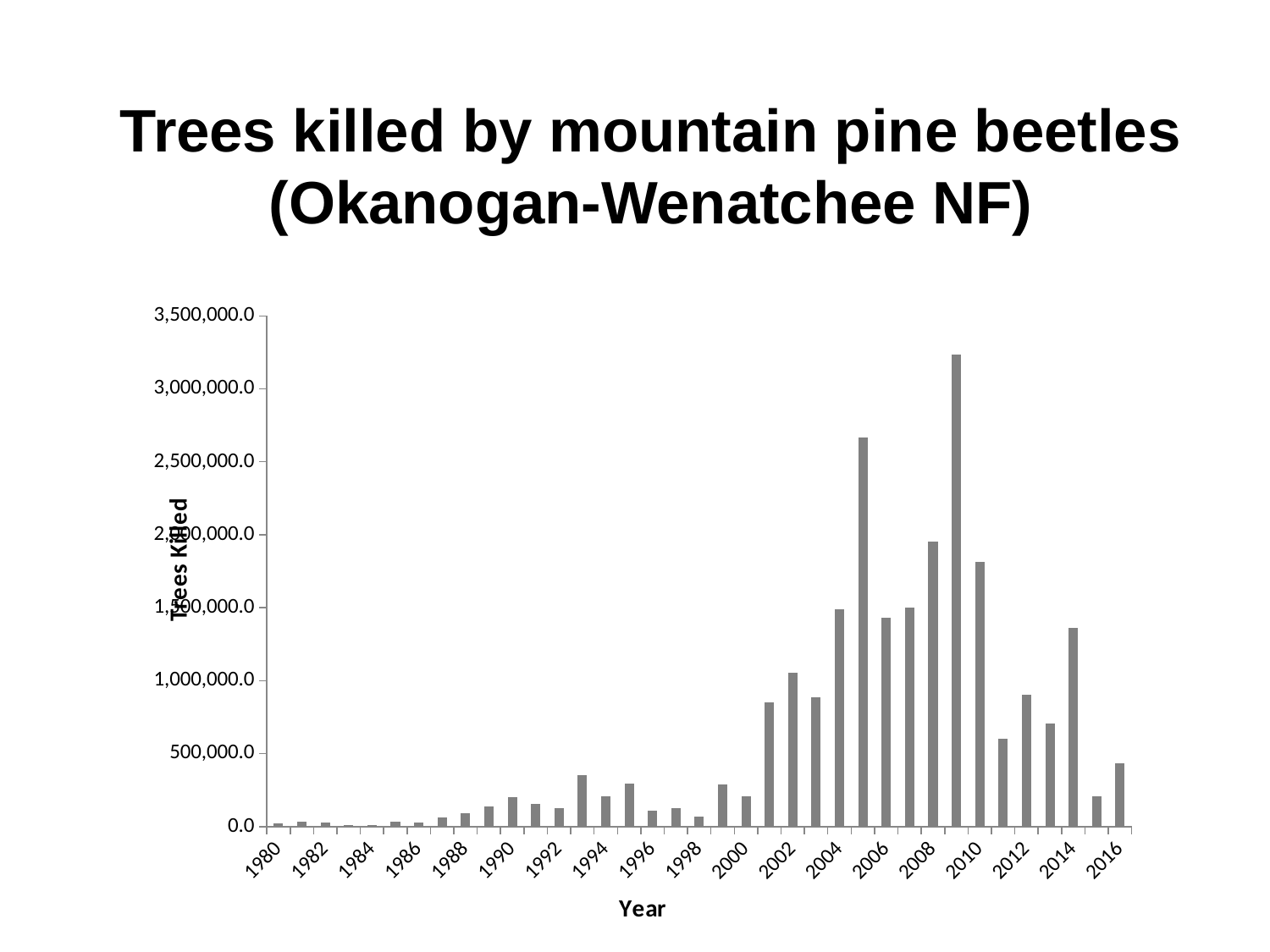

# Trees killed by mountain pine beetles (Okanogan-Wenatchee NF)

### Chart

| Category |  |
|---|---|
| 1980 | 22682.0 |
| 1981 | 35775.0 |
| 1982 | 27072.0 |
| 1983 | 11135.0 |
| 1984 | 11393.0 |
| 1985 | 34731.0 |
| 1986 | 24800.0 |
| 1987 | 62646.0 |
| 1988 | 93651.0 |
| 1989 | 138806.0 |
| 1990 | 202078.0 |
| 1991 | 155833.0 |
| 1992 | 126519.0 |
| 1993 | 349589.0 |
| 1994 | 206516.0 |
| 1995 | 296437.0 |
| 1996 | 110639.0 |
| 1997 | 126432.0 |
| 1998 | 67332.0 |
| 1999 | 288351.0 |
| 2000 | 209504.0 |
| 2001 | 852821.0 |
| 2002 | 1054042.0 |
| 2003 | 888417.0 |
| 2004 | 1488063.0 |
| 2005 | 2664819.0 |
| 2006 | 1434332.0 |
| 2007 | 1500000.0 |
| 2008 | 1950614.0 |
| 2009 | 3233433.0 |
| 2010 | 1813250.0 |
| 2011 | 602348.0 |
| 2012 | 903598.0 |
| 2013 | 705901.0 |
| 2014 | 1364393.0 |
| 2015 | 205136.0 |
| 2016 | 433441.0 |